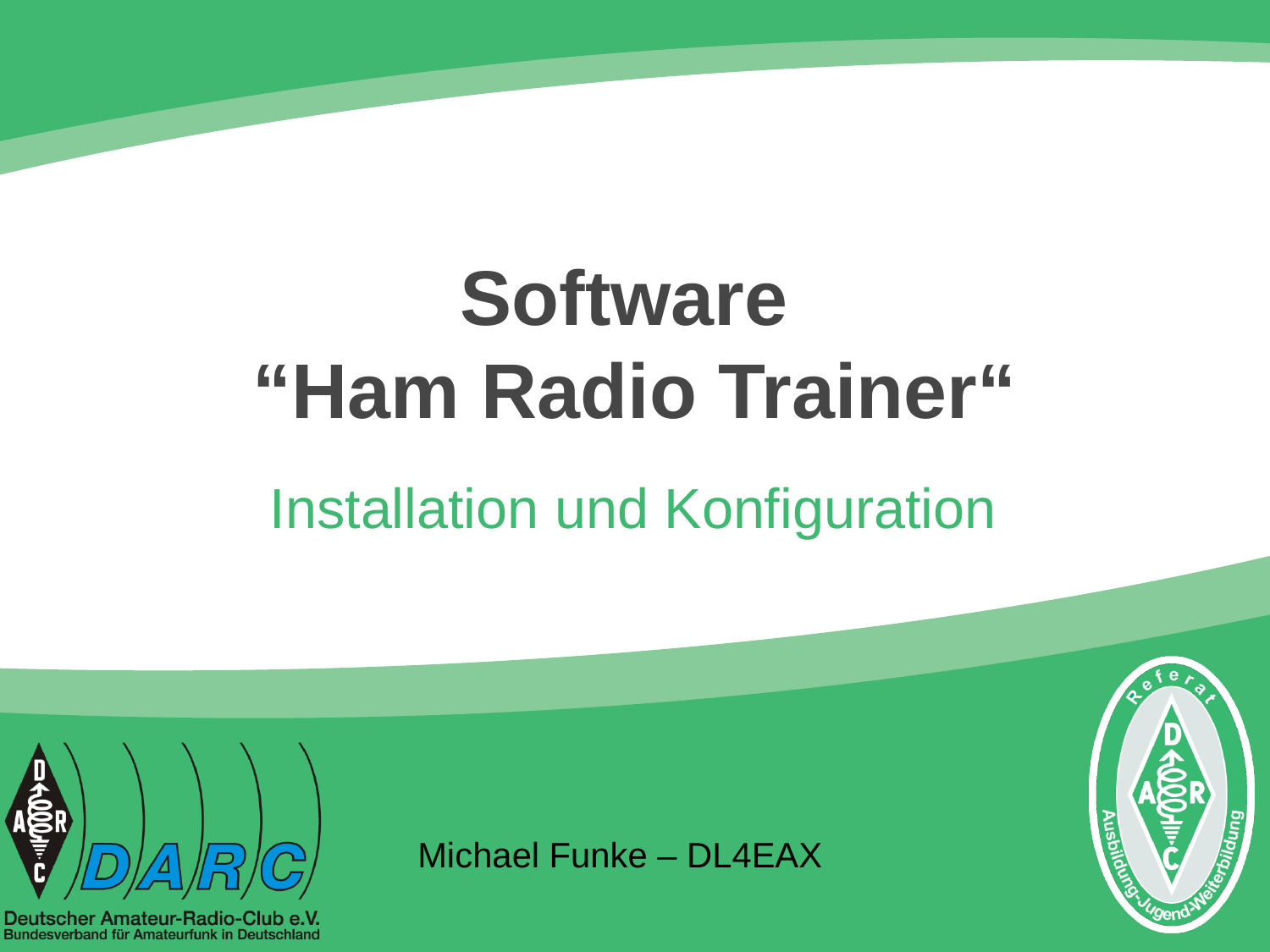

# Software “Ham Radio Trainer“
Installation und Konfiguration
Michael Funke – DL4EAX